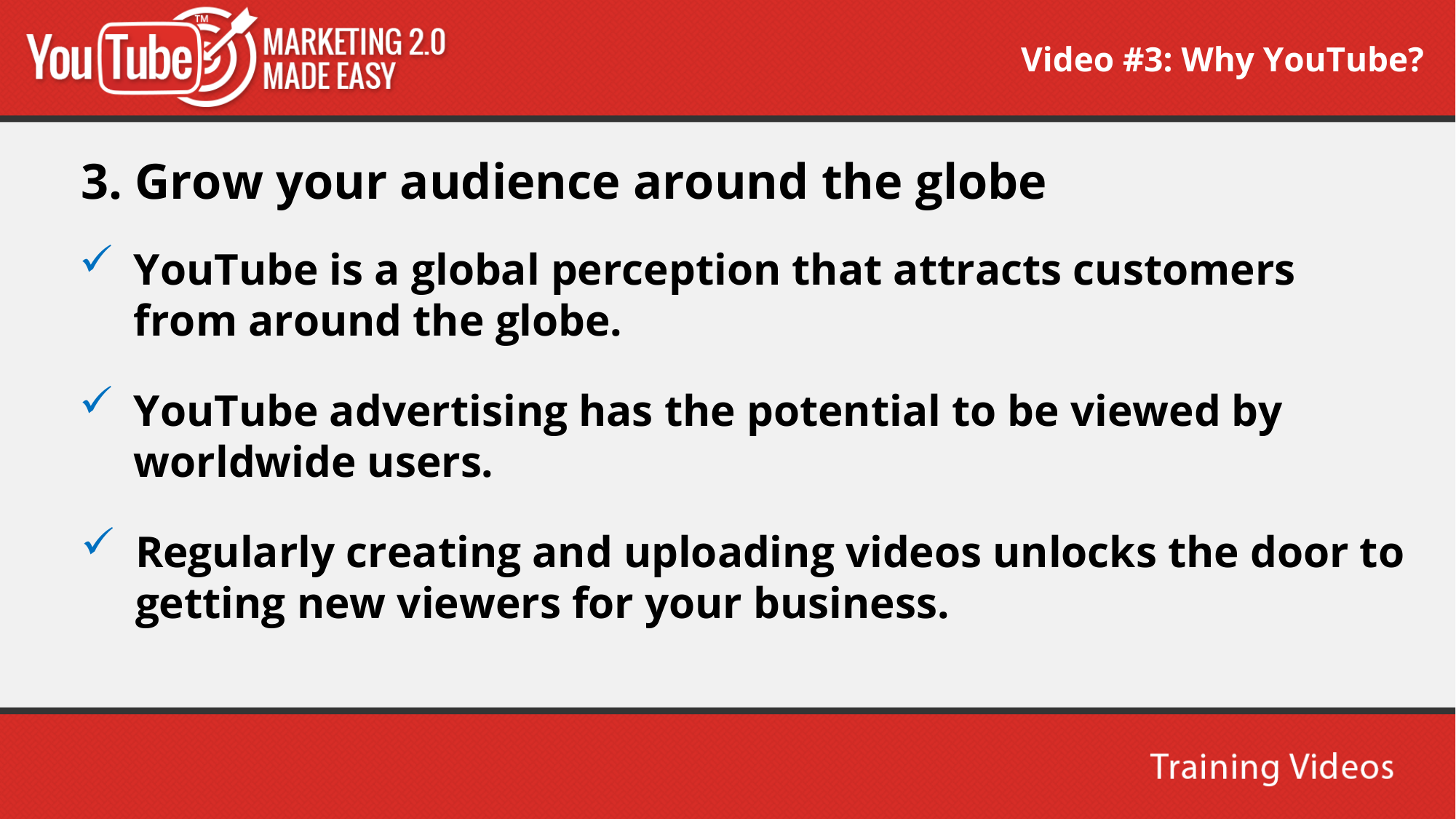

Video #3: Why YouTube?
3. Grow your audience around the globe
YouTube is a global perception that attracts customers from around the globe.
YouTube advertising has the potential to be viewed by worldwide users.
Regularly creating and uploading videos unlocks the door to getting new viewers for your business.